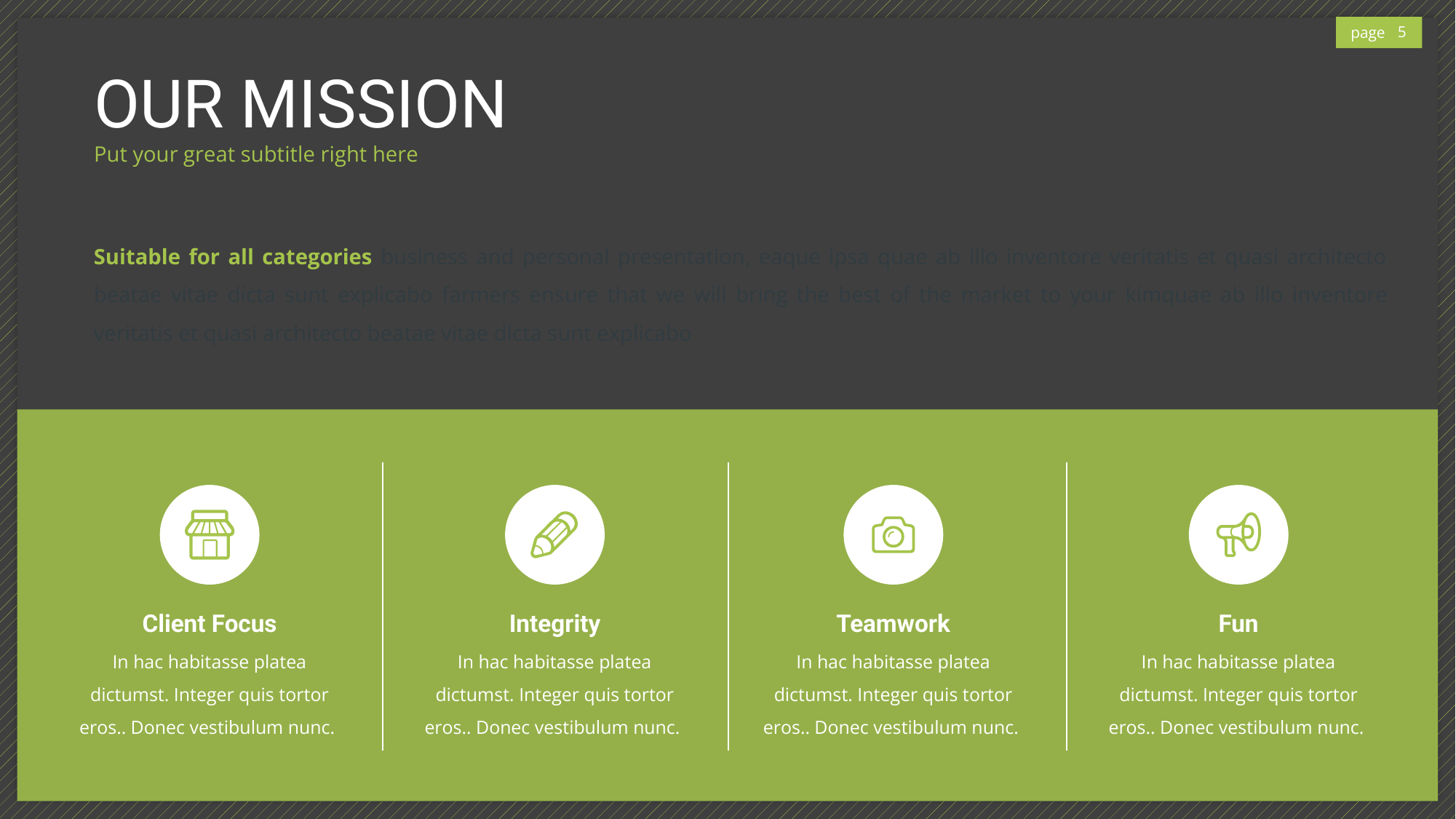

5
# OUR MISSION
Put your great subtitle right here
Suitable for all categories business and personal presentation, eaque ipsa quae ab illo inventore veritatis et quasi architecto beatae vitae dicta sunt explicabo farmers ensure that we will bring the best of the market to your kimquae ab illo inventore veritatis et quasi architecto beatae vitae dicta sunt explicabo

Client Focus
Integrity
Teamwork
Fun
In hac habitasse platea dictumst. Integer quis tortor eros.. Donec vestibulum nunc.
In hac habitasse platea dictumst. Integer quis tortor eros.. Donec vestibulum nunc.
In hac habitasse platea dictumst. Integer quis tortor eros.. Donec vestibulum nunc.
In hac habitasse platea dictumst. Integer quis tortor eros.. Donec vestibulum nunc.